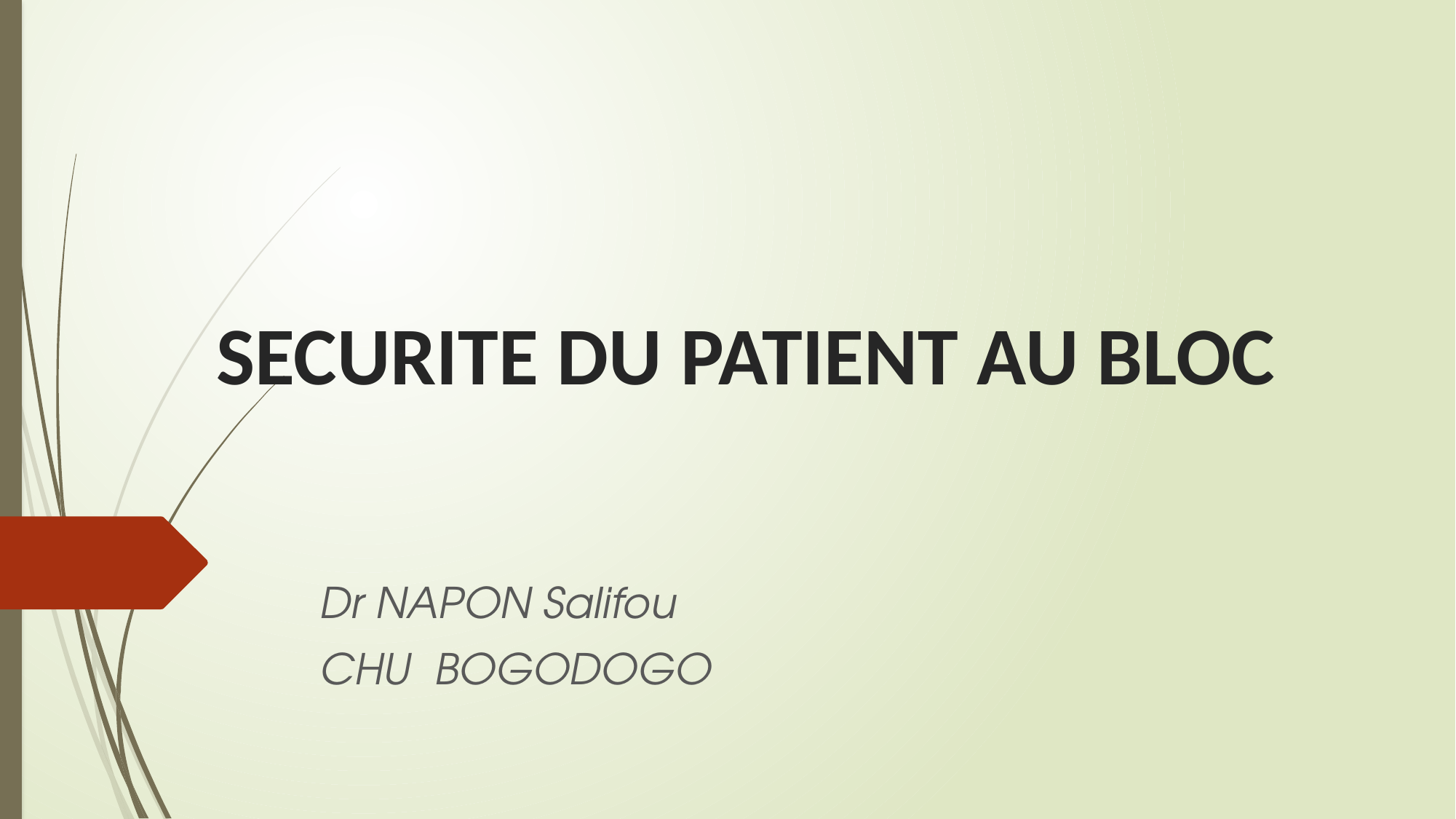

# SECURITE DU PATIENT AU BLOC
Dr NAPON Salifou
CHU  BOGODOGO